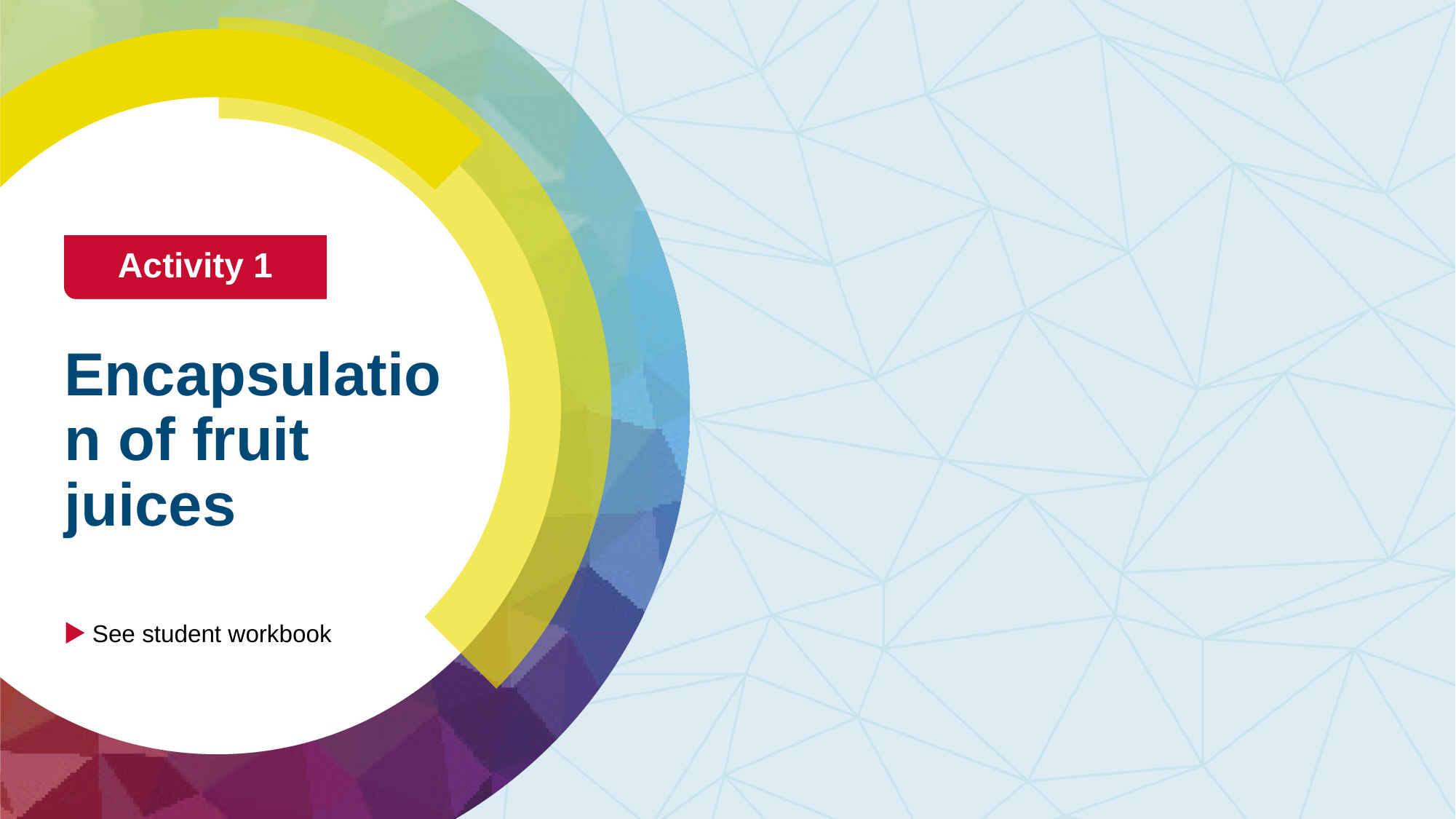

Activity 1
# Encapsulation of fruit juices
See student workbook